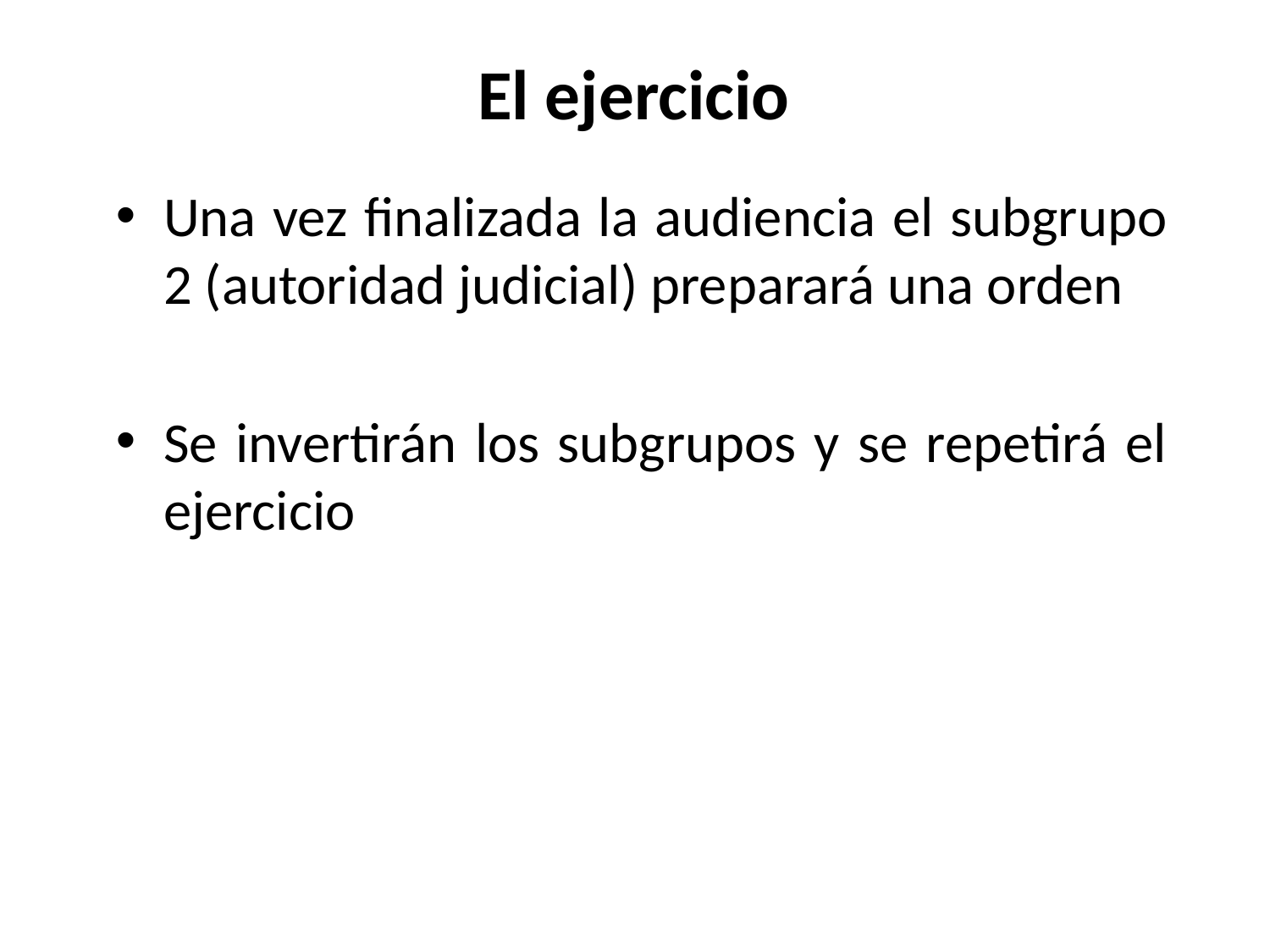

El ejercicio
Una vez finalizada la audiencia el subgrupo 2 (autoridad judicial) preparará una orden

Se invertirán los subgrupos y se repetirá el ejercicio